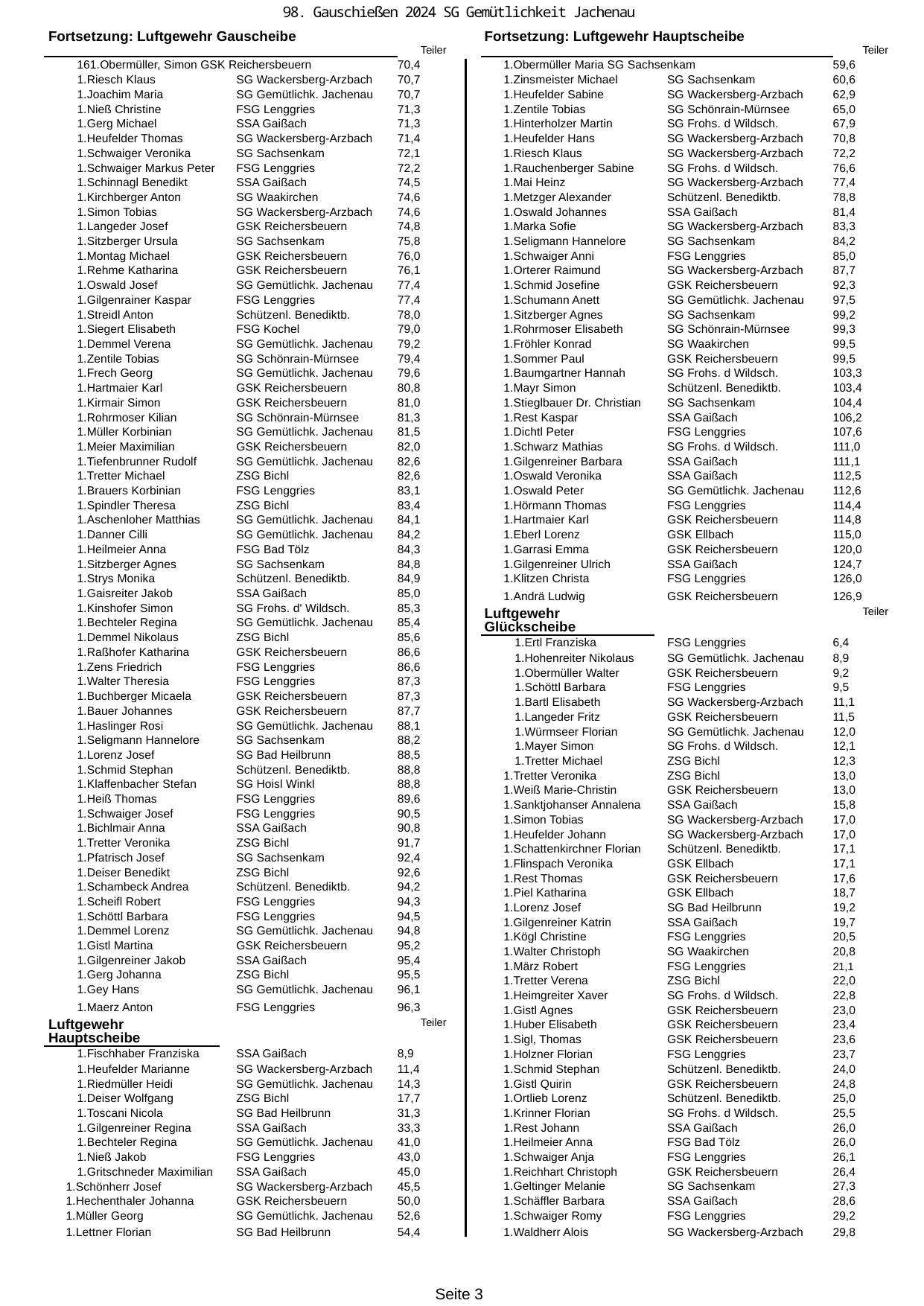

98. Gauschießen 2024 SG Gemütlichkeit Jachenau
| Fortsetzung: Luftgewehr Gauscheibe |  | Teiler |
| --- | --- | --- |
| Obermüller, Simon GSK Reichersbeuern |  | 70,4 |
| Riesch Klaus | SG Wackersberg-Arzbach | 70,7 |
| Joachim Maria | SG Gemütlichk. Jachenau | 70,7 |
| Nieß Christine | FSG Lenggries | 71,3 |
| Gerg Michael | SSA Gaißach | 71,3 |
| Heufelder Thomas | SG Wackersberg-Arzbach | 71,4 |
| Schwaiger Veronika | SG Sachsenkam | 72,1 |
| Schwaiger Markus Peter | FSG Lenggries | 72,2 |
| Schinnagl Benedikt | SSA Gaißach | 74,5 |
| Kirchberger Anton | SG Waakirchen | 74,6 |
| Simon Tobias | SG Wackersberg-Arzbach | 74,6 |
| Langeder Josef | GSK Reichersbeuern | 74,8 |
| Sitzberger Ursula | SG Sachsenkam | 75,8 |
| Montag Michael | GSK Reichersbeuern | 76,0 |
| Rehme Katharina | GSK Reichersbeuern | 76,1 |
| Oswald Josef | SG Gemütlichk. Jachenau | 77,4 |
| Gilgenrainer Kaspar | FSG Lenggries | 77,4 |
| Streidl Anton | Schützenl. Benediktb. | 78,0 |
| Siegert Elisabeth | FSG Kochel | 79,0 |
| Demmel Verena | SG Gemütlichk. Jachenau | 79,2 |
| Zentile Tobias | SG Schönrain-Mürnsee | 79,4 |
| Frech Georg | SG Gemütlichk. Jachenau | 79,6 |
| Hartmaier Karl | GSK Reichersbeuern | 80,8 |
| Kirmair Simon | GSK Reichersbeuern | 81,0 |
| Rohrmoser Kilian | SG Schönrain-Mürnsee | 81,3 |
| Müller Korbinian | SG Gemütlichk. Jachenau | 81,5 |
| Meier Maximilian | GSK Reichersbeuern | 82,0 |
| Tiefenbrunner Rudolf | SG Gemütlichk. Jachenau | 82,6 |
| Tretter Michael | ZSG Bichl | 82,6 |
| Brauers Korbinian | FSG Lenggries | 83,1 |
| Spindler Theresa | ZSG Bichl | 83,4 |
| Aschenloher Matthias | SG Gemütlichk. Jachenau | 84,1 |
| Danner Cilli | SG Gemütlichk. Jachenau | 84,2 |
| Heilmeier Anna | FSG Bad Tölz | 84,3 |
| Sitzberger Agnes | SG Sachsenkam | 84,8 |
| Strys Monika | Schützenl. Benediktb. | 84,9 |
| Gaisreiter Jakob | SSA Gaißach | 85,0 |
| Kinshofer Simon | SG Frohs. d' Wildsch. | 85,3 |
| Bechteler Regina | SG Gemütlichk. Jachenau | 85,4 |
| Demmel Nikolaus | ZSG Bichl | 85,6 |
| Raßhofer Katharina | GSK Reichersbeuern | 86,6 |
| Zens Friedrich | FSG Lenggries | 86,6 |
| Walter Theresia | FSG Lenggries | 87,3 |
| Buchberger Micaela | GSK Reichersbeuern | 87,3 |
| Bauer Johannes | GSK Reichersbeuern | 87,7 |
| Haslinger Rosi | SG Gemütlichk. Jachenau | 88,1 |
| Seligmann Hannelore | SG Sachsenkam | 88,2 |
| Lorenz Josef | SG Bad Heilbrunn | 88,5 |
| Schmid Stephan | Schützenl. Benediktb. | 88,8 |
| Klaffenbacher Stefan | SG Hoisl Winkl | 88,8 |
| Heiß Thomas | FSG Lenggries | 89,6 |
| Schwaiger Josef | FSG Lenggries | 90,5 |
| Bichlmair Anna | SSA Gaißach | 90,8 |
| Tretter Veronika | ZSG Bichl | 91,7 |
| Pfatrisch Josef | SG Sachsenkam | 92,4 |
| Deiser Benedikt | ZSG Bichl | 92,6 |
| Schambeck Andrea | Schützenl. Benediktb. | 94,2 |
| Scheifl Robert | FSG Lenggries | 94,3 |
| Schöttl Barbara | FSG Lenggries | 94,5 |
| Demmel Lorenz | SG Gemütlichk. Jachenau | 94,8 |
| Gistl Martina | GSK Reichersbeuern | 95,2 |
| Gilgenreiner Jakob | SSA Gaißach | 95,4 |
| Gerg Johanna | ZSG Bichl | 95,5 |
| Gey Hans | SG Gemütlichk. Jachenau | 96,1 |
| Maerz Anton | FSG Lenggries | 96,3 |
| Luftgewehr Hauptscheibe |  | Teiler |
| Fischhaber Franziska | SSA Gaißach | 8,9 |
| Heufelder Marianne | SG Wackersberg-Arzbach | 11,4 |
| Riedmüller Heidi | SG Gemütlichk. Jachenau | 14,3 |
| Deiser Wolfgang | ZSG Bichl | 17,7 |
| Toscani Nicola | SG Bad Heilbrunn | 31,3 |
| Gilgenreiner Regina | SSA Gaißach | 33,3 |
| Bechteler Regina | SG Gemütlichk. Jachenau | 41,0 |
| Nieß Jakob | FSG Lenggries | 43,0 |
| Gritschneder Maximilian | SSA Gaißach | 45,0 |
| Schönherr Josef | SG Wackersberg-Arzbach | 45,5 |
| Hechenthaler Johanna | GSK Reichersbeuern | 50,0 |
| Müller Georg | SG Gemütlichk. Jachenau | 52,6 |
| Lettner Florian | SG Bad Heilbrunn | 54,4 |
| Fortsetzung: Luftgewehr Hauptscheibe |  | Teiler |
| --- | --- | --- |
| Obermüller Maria SG Sachsenkam |  | 59,6 |
| Zinsmeister Michael | SG Sachsenkam | 60,6 |
| Heufelder Sabine | SG Wackersberg-Arzbach | 62,9 |
| Zentile Tobias | SG Schönrain-Mürnsee | 65,0 |
| Hinterholzer Martin | SG Frohs. d Wildsch. | 67,9 |
| Heufelder Hans | SG Wackersberg-Arzbach | 70,8 |
| Riesch Klaus | SG Wackersberg-Arzbach | 72,2 |
| Rauchenberger Sabine | SG Frohs. d Wildsch. | 76,6 |
| Mai Heinz | SG Wackersberg-Arzbach | 77,4 |
| Metzger Alexander | Schützenl. Benediktb. | 78,8 |
| Oswald Johannes | SSA Gaißach | 81,4 |
| Marka Sofie | SG Wackersberg-Arzbach | 83,3 |
| Seligmann Hannelore | SG Sachsenkam | 84,2 |
| Schwaiger Anni | FSG Lenggries | 85,0 |
| Orterer Raimund | SG Wackersberg-Arzbach | 87,7 |
| Schmid Josefine | GSK Reichersbeuern | 92,3 |
| Schumann Anett | SG Gemütlichk. Jachenau | 97,5 |
| Sitzberger Agnes | SG Sachsenkam | 99,2 |
| Rohrmoser Elisabeth | SG Schönrain-Mürnsee | 99,3 |
| Fröhler Konrad | SG Waakirchen | 99,5 |
| Sommer Paul | GSK Reichersbeuern | 99,5 |
| Baumgartner Hannah | SG Frohs. d Wildsch. | 103,3 |
| Mayr Simon | Schützenl. Benediktb. | 103,4 |
| Stieglbauer Dr. Christian | SG Sachsenkam | 104,4 |
| Rest Kaspar | SSA Gaißach | 106,2 |
| Dichtl Peter | FSG Lenggries | 107,6 |
| Schwarz Mathias | SG Frohs. d Wildsch. | 111,0 |
| Gilgenreiner Barbara | SSA Gaißach | 111,1 |
| Oswald Veronika | SSA Gaißach | 112,5 |
| Oswald Peter | SG Gemütlichk. Jachenau | 112,6 |
| Hörmann Thomas | FSG Lenggries | 114,4 |
| Hartmaier Karl | GSK Reichersbeuern | 114,8 |
| Eberl Lorenz | GSK Ellbach | 115,0 |
| Garrasi Emma | GSK Reichersbeuern | 120,0 |
| Gilgenreiner Ulrich | SSA Gaißach | 124,7 |
| Klitzen Christa | FSG Lenggries | 126,0 |
| Andrä Ludwig | GSK Reichersbeuern | 126,9 |
| Luftgewehr Glückscheibe |  | Teiler |
| Ertl Franziska | FSG Lenggries | 6,4 |
| Hohenreiter Nikolaus | SG Gemütlichk. Jachenau | 8,9 |
| Obermüller Walter | GSK Reichersbeuern | 9,2 |
| Schöttl Barbara | FSG Lenggries | 9,5 |
| Bartl Elisabeth | SG Wackersberg-Arzbach | 11,1 |
| Langeder Fritz | GSK Reichersbeuern | 11,5 |
| Würmseer Florian | SG Gemütlichk. Jachenau | 12,0 |
| Mayer Simon | SG Frohs. d Wildsch. | 12,1 |
| Tretter Michael | ZSG Bichl | 12,3 |
| Tretter Veronika | ZSG Bichl | 13,0 |
| Weiß Marie-Christin | GSK Reichersbeuern | 13,0 |
| Sanktjohanser Annalena | SSA Gaißach | 15,8 |
| Simon Tobias | SG Wackersberg-Arzbach | 17,0 |
| Heufelder Johann | SG Wackersberg-Arzbach | 17,0 |
| Schattenkirchner Florian | Schützenl. Benediktb. | 17,1 |
| Flinspach Veronika | GSK Ellbach | 17,1 |
| Rest Thomas | GSK Reichersbeuern | 17,6 |
| Piel Katharina | GSK Ellbach | 18,7 |
| Lorenz Josef | SG Bad Heilbrunn | 19,2 |
| Gilgenreiner Katrin | SSA Gaißach | 19,7 |
| Kögl Christine | FSG Lenggries | 20,5 |
| Walter Christoph | SG Waakirchen | 20,8 |
| März Robert | FSG Lenggries | 21,1 |
| Tretter Verena | ZSG Bichl | 22,0 |
| Heimgreiter Xaver | SG Frohs. d Wildsch. | 22,8 |
| Gistl Agnes | GSK Reichersbeuern | 23,0 |
| Huber Elisabeth | GSK Reichersbeuern | 23,4 |
| Sigl, Thomas | GSK Reichersbeuern | 23,6 |
| Holzner Florian | FSG Lenggries | 23,7 |
| Schmid Stephan | Schützenl. Benediktb. | 24,0 |
| Gistl Quirin | GSK Reichersbeuern | 24,8 |
| Ortlieb Lorenz | Schützenl. Benediktb. | 25,0 |
| Krinner Florian | SG Frohs. d Wildsch. | 25,5 |
| Rest Johann | SSA Gaißach | 26,0 |
| Heilmeier Anna | FSG Bad Tölz | 26,0 |
| Schwaiger Anja | FSG Lenggries | 26,1 |
| Reichhart Christoph | GSK Reichersbeuern | 26,4 |
| Geltinger Melanie | SG Sachsenkam | 27,3 |
| Schäffler Barbara | SSA Gaißach | 28,6 |
| Schwaiger Romy | FSG Lenggries | 29,2 |
| Waldherr Alois | SG Wackersberg-Arzbach | 29,8 |
Seite 3